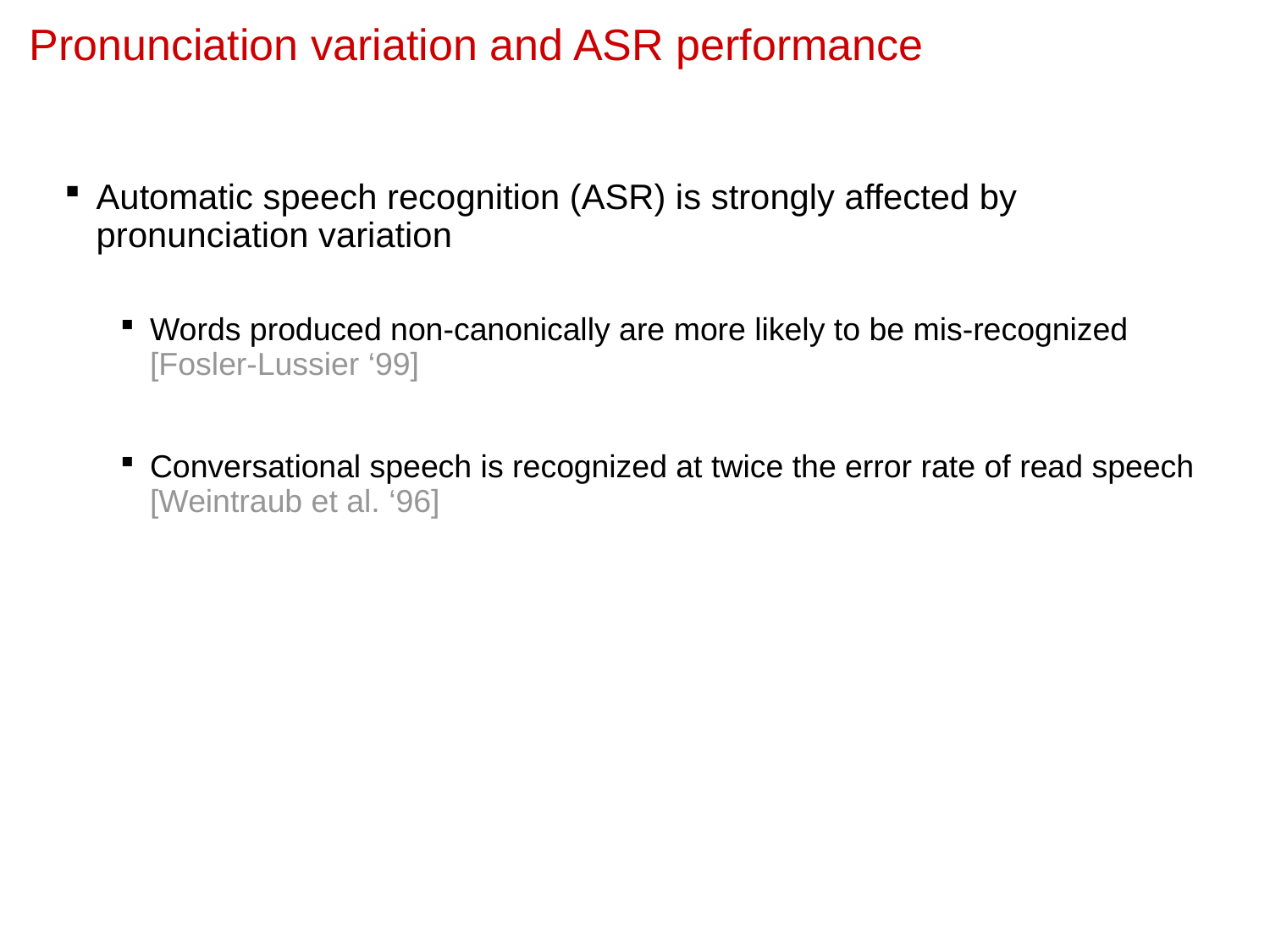

# Pronunciation variation and ASR performance
Automatic speech recognition (ASR) is strongly affected by pronunciation variation

Words produced non-canonically are more likely to be mis-recognized [Fosler-Lussier ‘99]

Conversational speech is recognized at twice the error rate of read speech [Weintraub et al. ‘96]